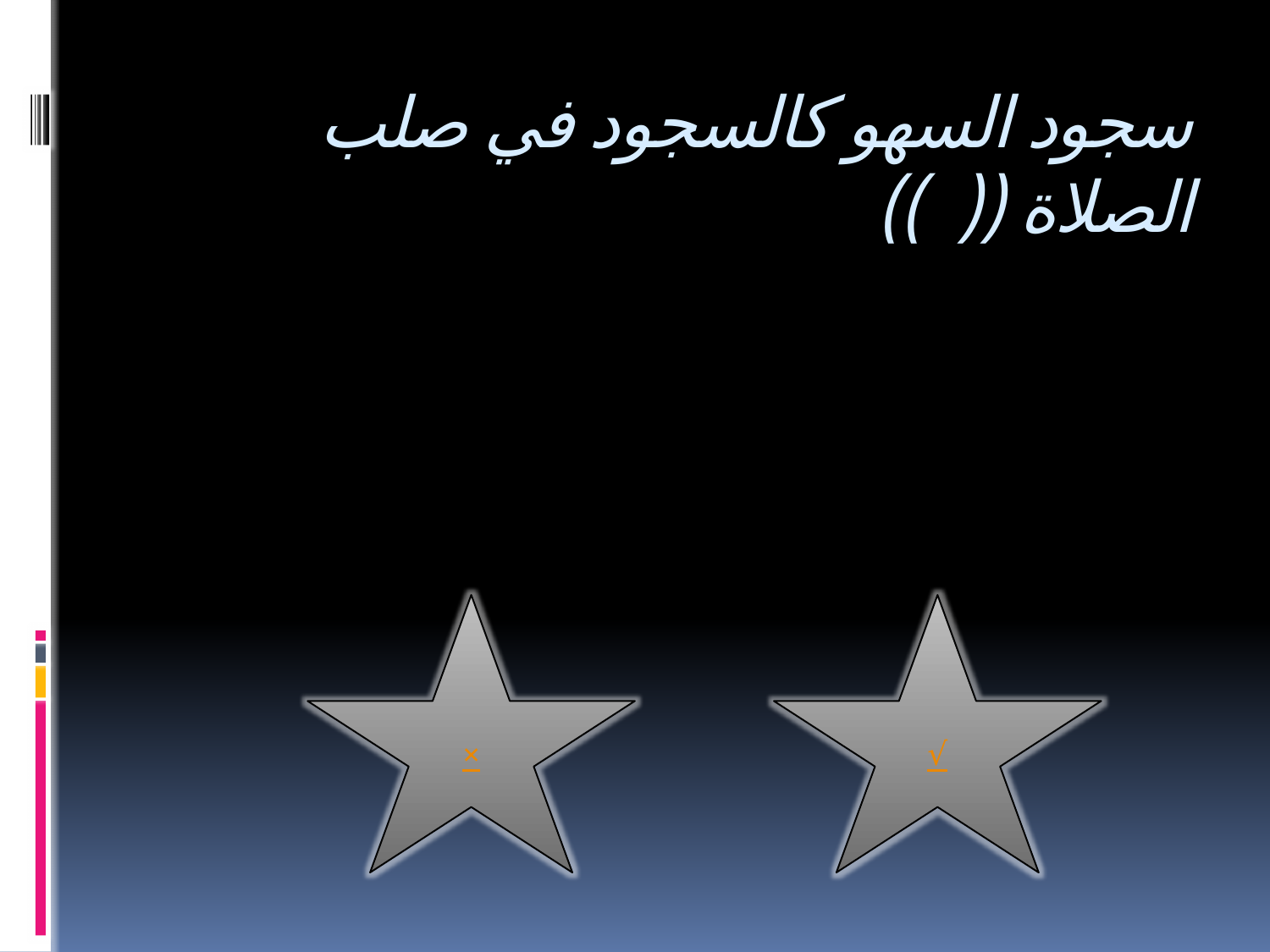

# سجود السهو كالسجود في صلب الصلاة ((  ))
×
√